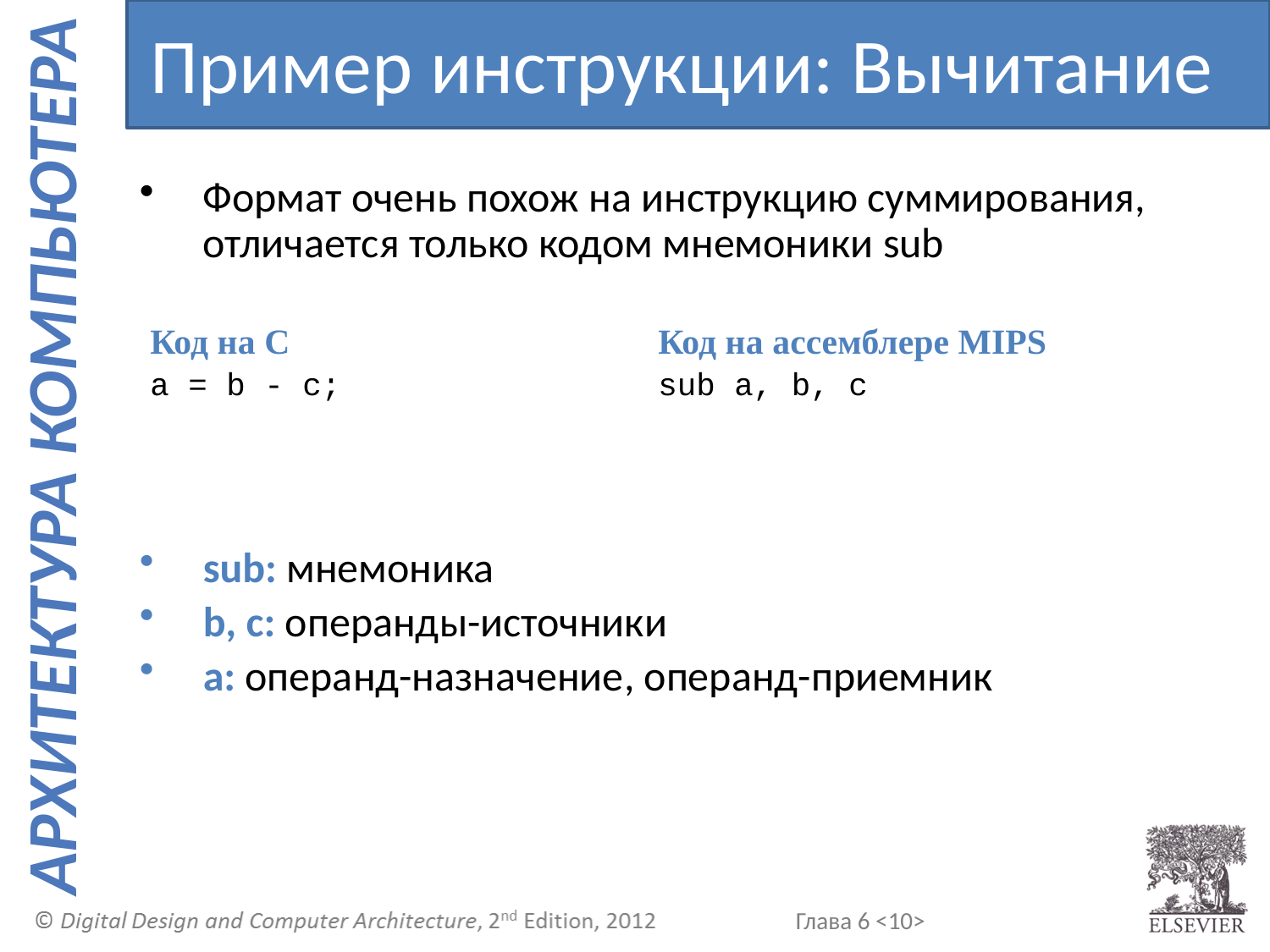

Пример инструкции: Вычитание

Формат очень похож на инструкцию суммирования, отличается только кодом мнемоники sub

sub: мнемоника
b, c: операнды-источники
a: операнд-назначение, операнд-приемник

Код на С
a = b - c;
Код на ассемблере MIPS
sub a, b, c